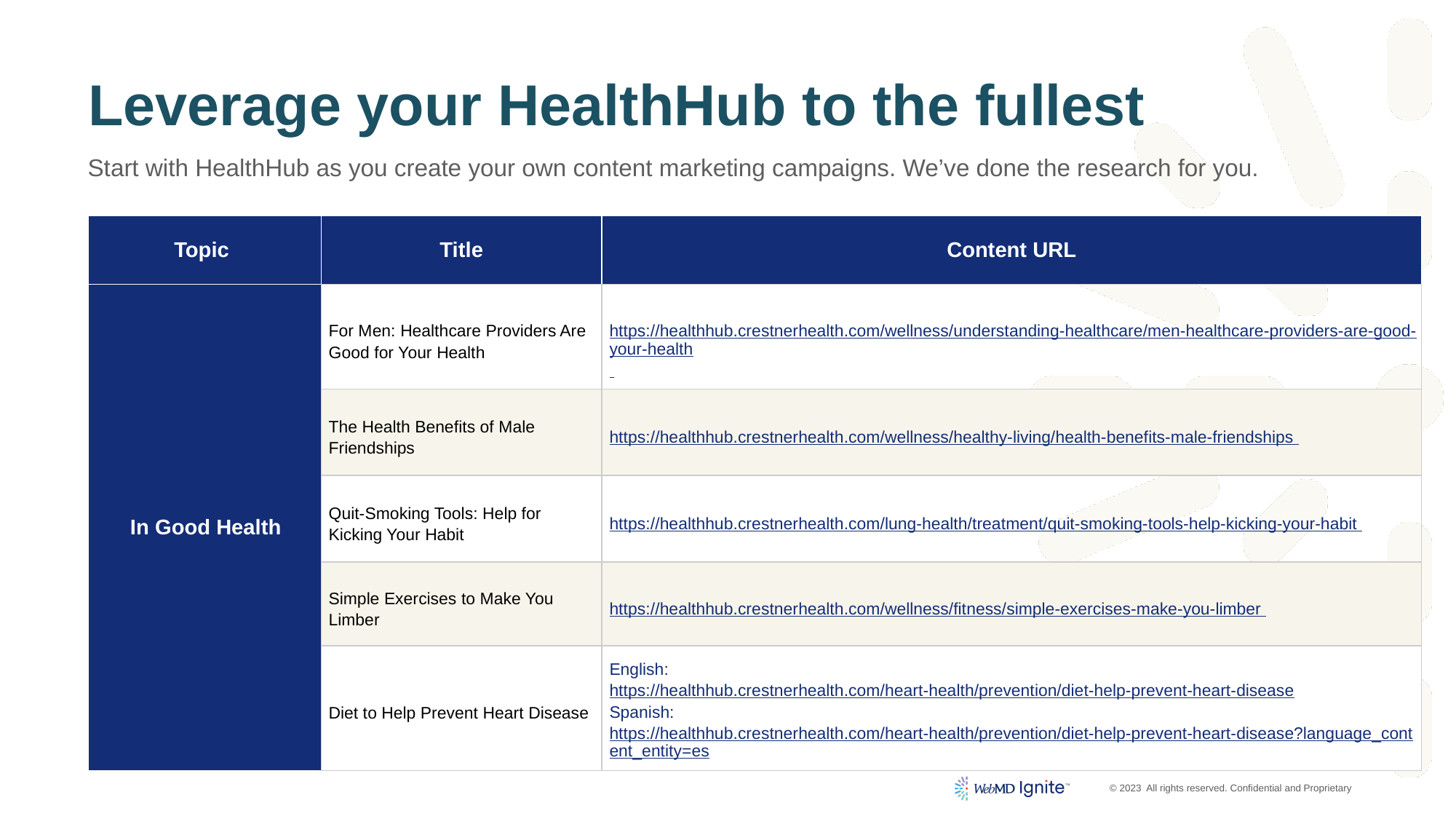

# Leverage your HealthHub to the fullest
Start with HealthHub as you create your own content marketing campaigns. We’ve done the research for you.
| Topic | Title | Content URL |
| --- | --- | --- |
| In Good Health | For Men: Healthcare Providers Are Good for Your Health | https://healthhub.crestnerhealth.com/wellness/understanding-healthcare/men-healthcare-providers-are-good-your-health |
|  | The Health Benefits of Male Friendships | https://healthhub.crestnerhealth.com/wellness/healthy-living/health-benefits-male-friendships |
|  | Quit-Smoking Tools: Help for Kicking Your Habit | https://healthhub.crestnerhealth.com/lung-health/treatment/quit-smoking-tools-help-kicking-your-habit |
|  | Simple Exercises to Make You Limber | https://healthhub.crestnerhealth.com/wellness/fitness/simple-exercises-make-you-limber |
|  | Diet to Help Prevent Heart Disease | English: https://healthhub.crestnerhealth.com/heart-health/prevention/diet-help-prevent-heart-disease Spanish: https://healthhub.crestnerhealth.com/heart-health/prevention/diet-help-prevent-heart-disease?language\_content\_entity=es |